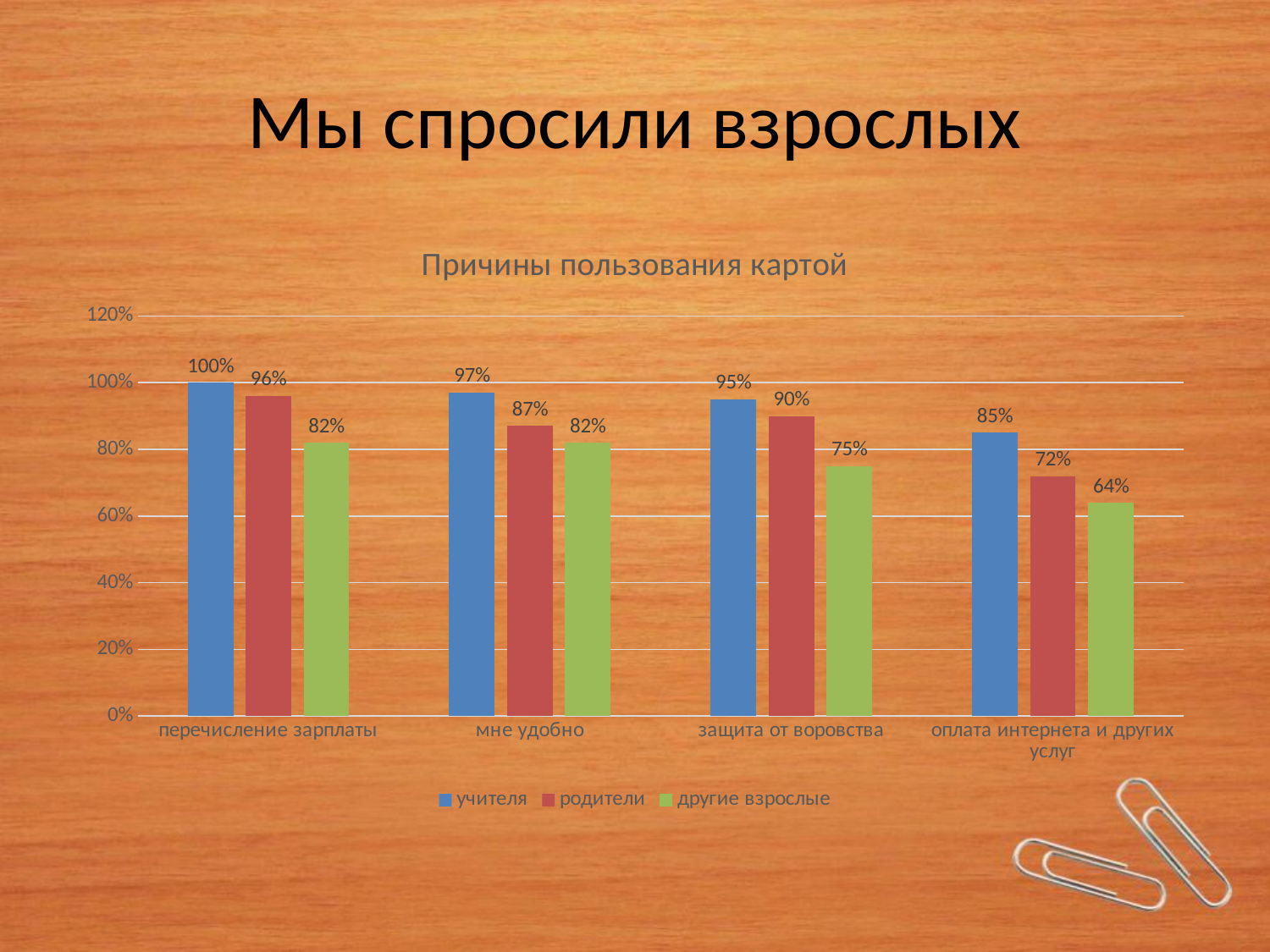

# Мы спросили взрослых

### Chart: Причины пользования картой

| Category | учителя | родители | другие взрослые |
|---|---|---|---|
| перечисление зарплаты | 1.0 | 0.96 | 0.82 |
| мне удобно | 0.97 | 0.87 | 0.82 |
| защита от воровства | 0.95 | 0.9 | 0.75 |
| оплата интернета и других услуг | 0.85 | 0.72 | 0.64 |